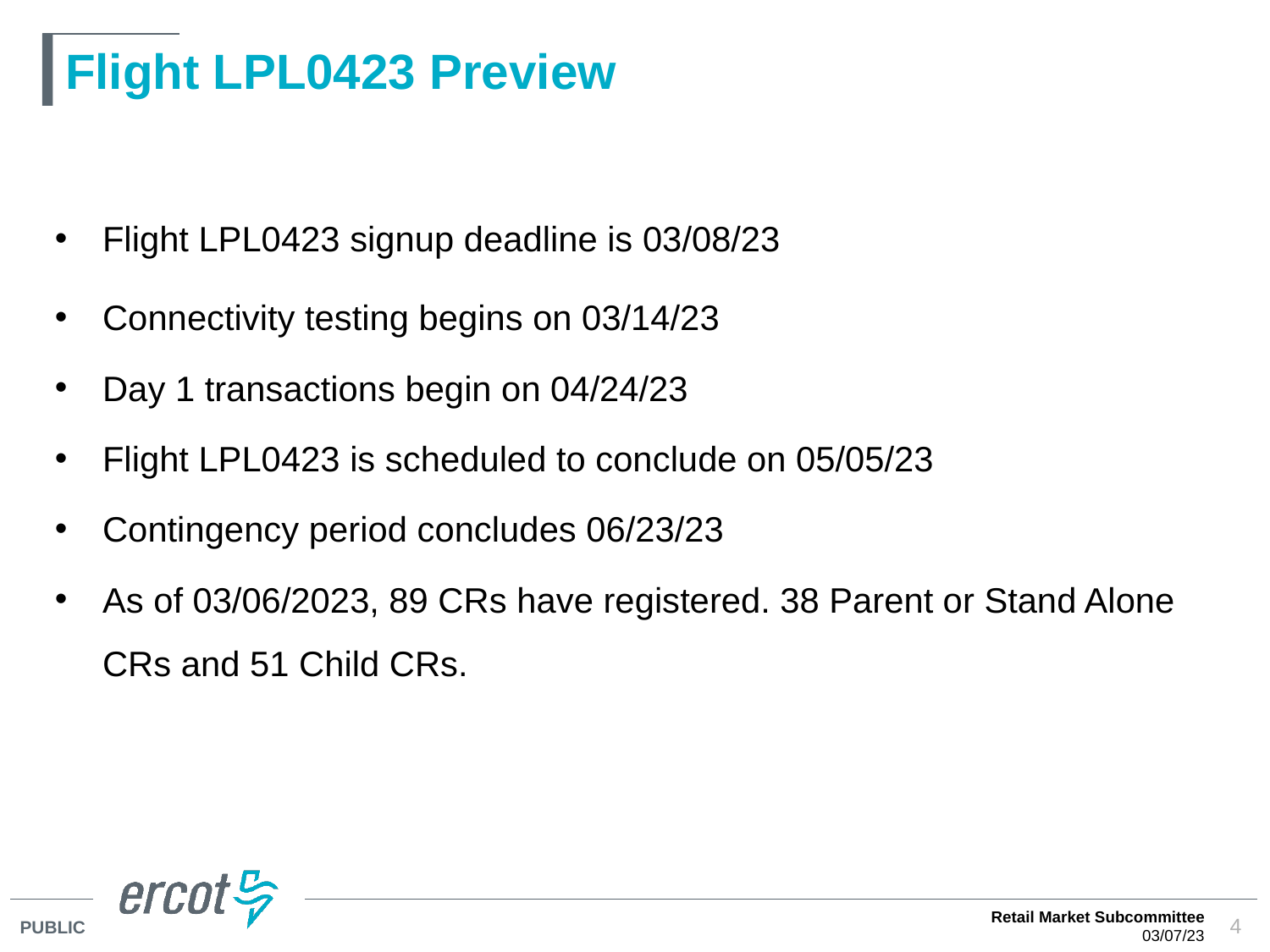

# Flight LPL0423 Preview
Flight LPL0423 signup deadline is 03/08/23
Connectivity testing begins on 03/14/23
Day 1 transactions begin on 04/24/23
Flight LPL0423 is scheduled to conclude on 05/05/23
Contingency period concludes 06/23/23
As of 03/06/2023, 89 CRs have registered. 38 Parent or Stand Alone CRs and 51 Child CRs.
Retail Market Subcommittee
03/07/23
4